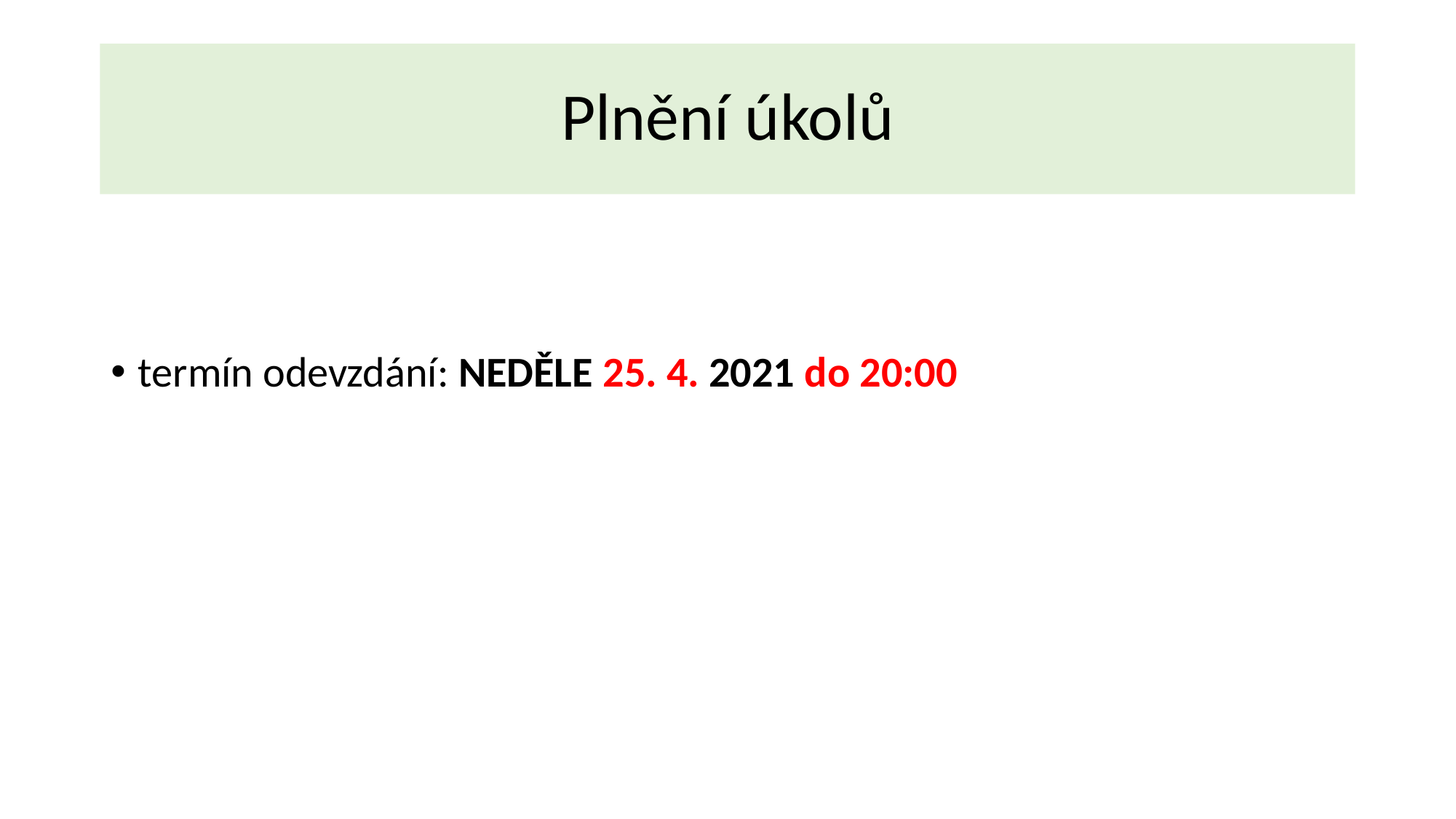

# Plnění úkolů

termín odevzdání: NEDĚLE 25. 4. 2021 do 20:00